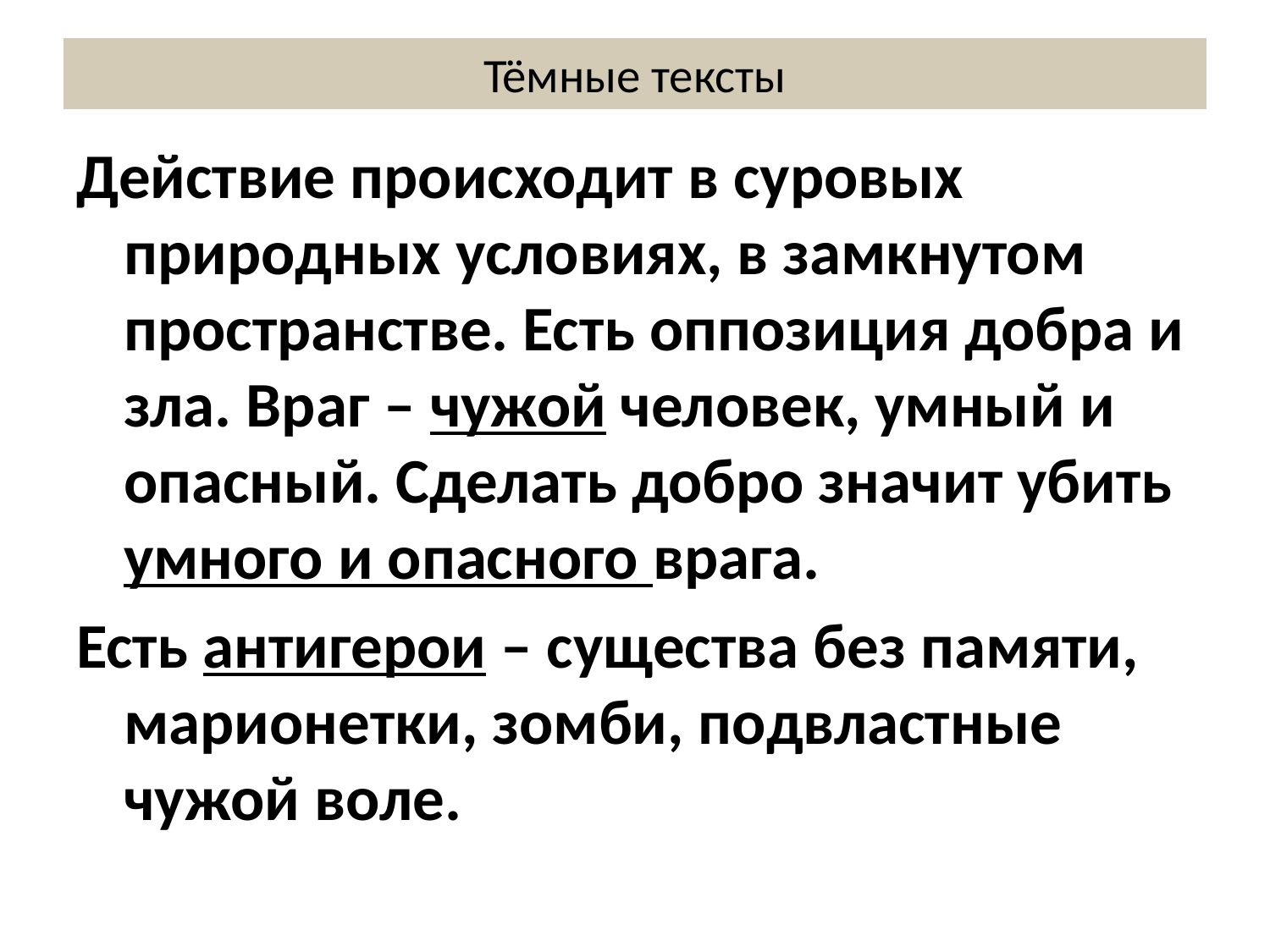

# Тёмные тексты
Действие происходит в суровых природных условиях, в замкнутом пространстве. Есть оппозиция добра и зла. Враг – чужой человек, умный и опасный. Сделать добро значит убить умного и опасного врага.
Есть антигерои – существа без памяти, марионетки, зомби, подвластные чужой воле.